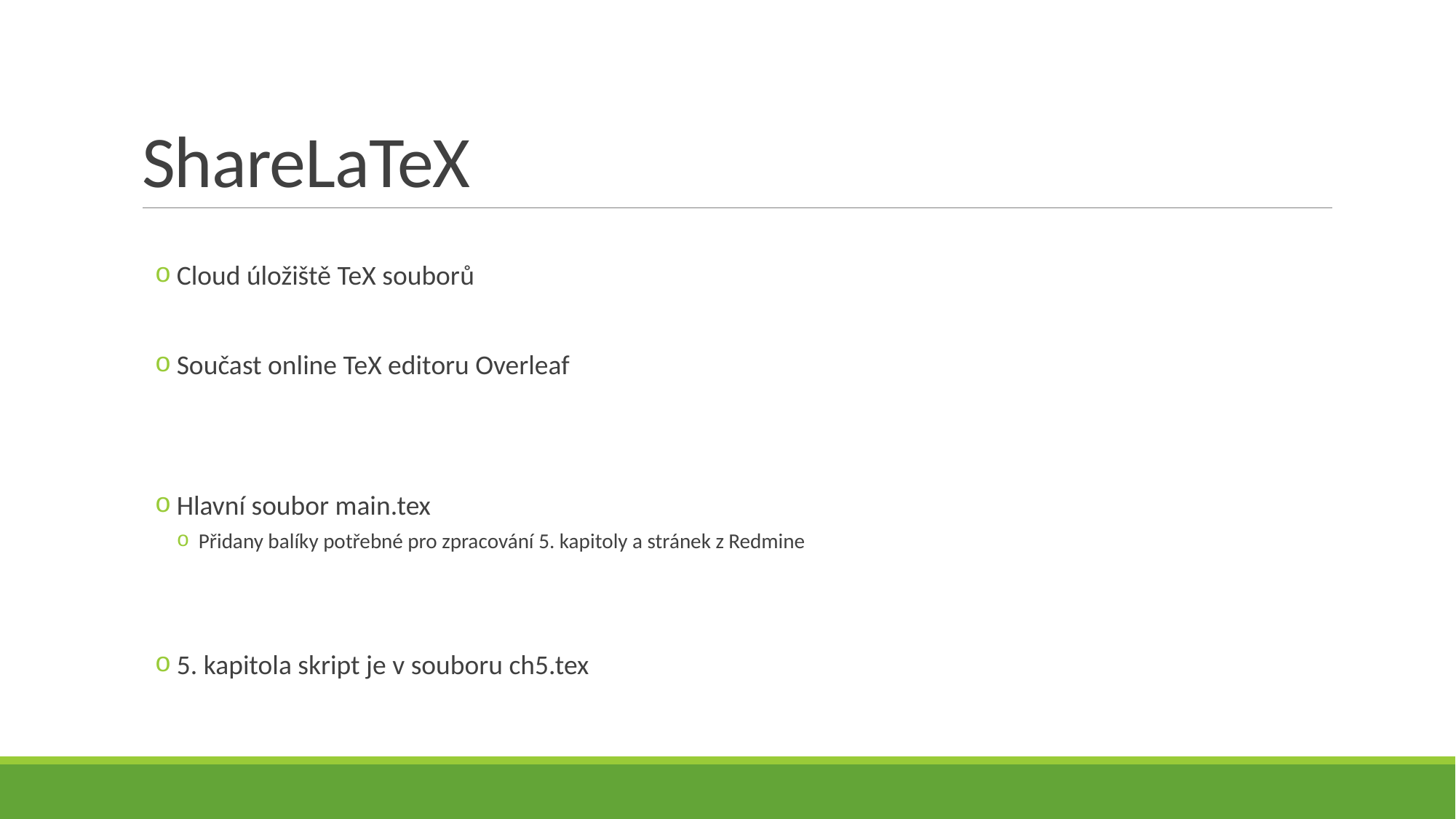

# ShareLaTeX

Cloud úložiště TeX souborů

Součast online TeX editoru Overleaf

Hlavní soubor main.tex
Přidany balíky potřebné pro zpracování 5. kapitoly a stránek z Redmine

5. kapitola skript je v souboru ch5.tex